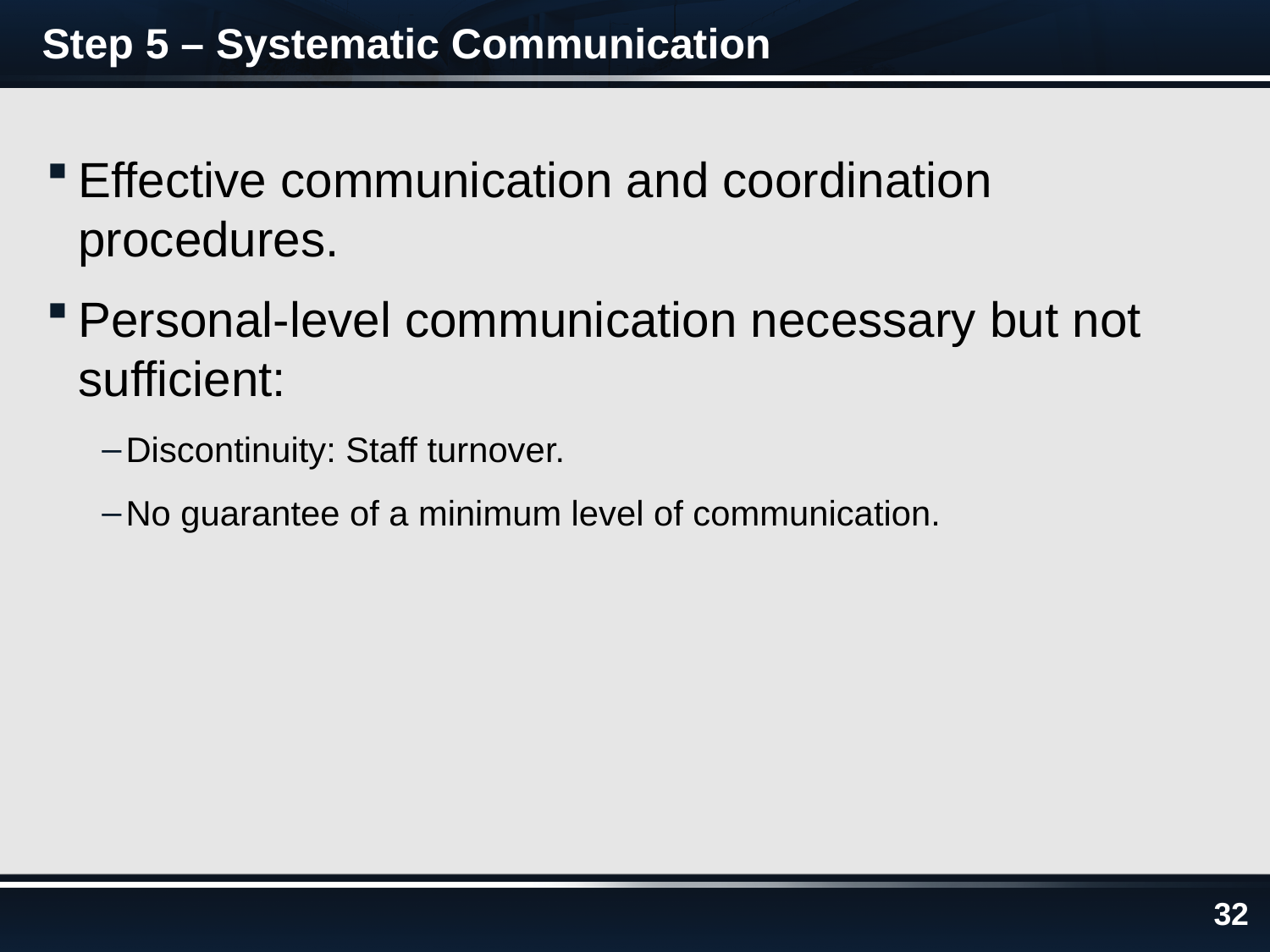

# Step 5 – Systematic Communication
Effective communication and coordination procedures.
Personal-level communication necessary but not sufficient:
Discontinuity: Staff turnover.
No guarantee of a minimum level of communication.